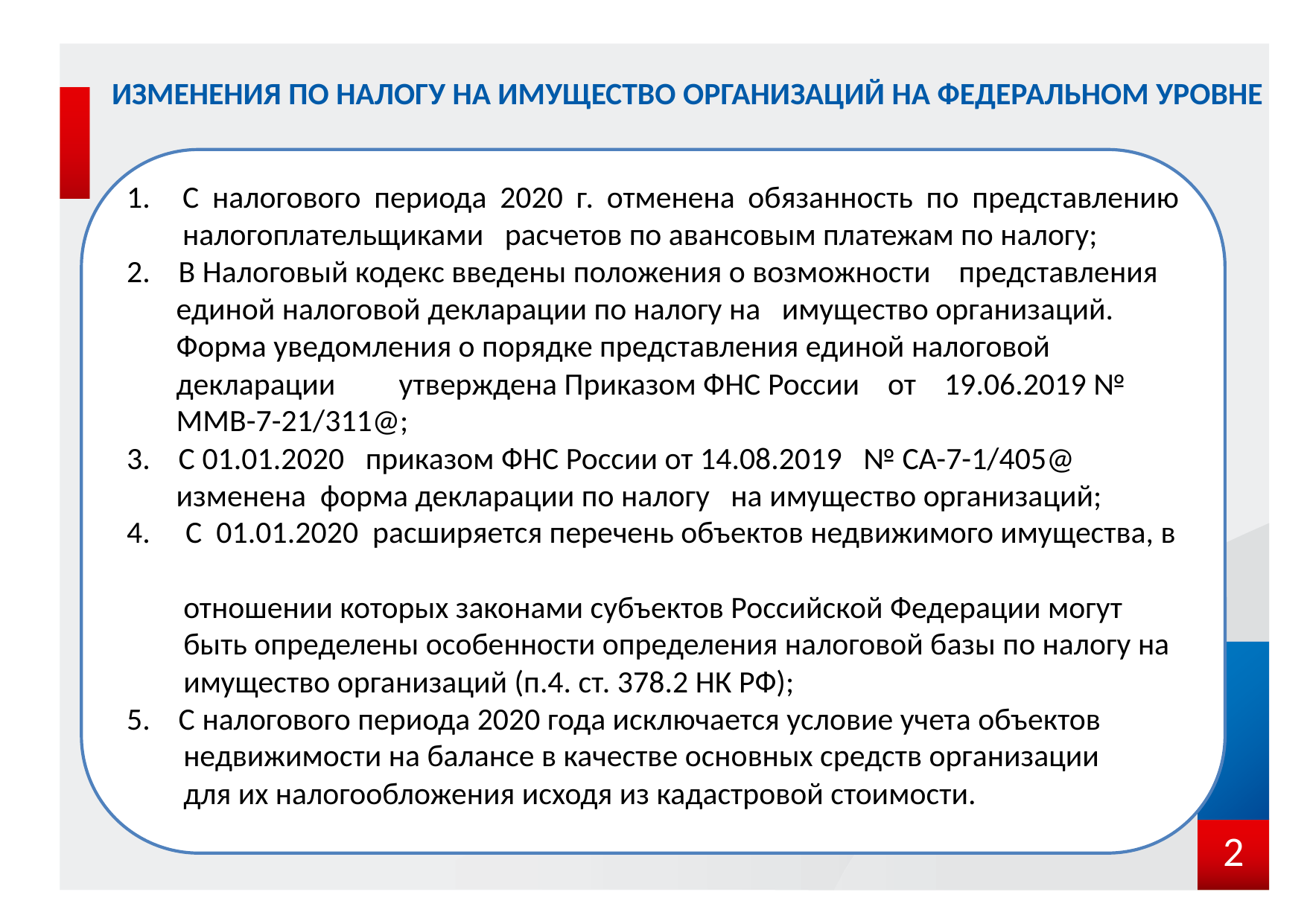

ИЗМЕНЕНИЯ ПО НАЛОГУ НА ИМУЩЕСТВО ОРГАНИЗАЦИЙ НА ФЕДЕРАЛЬНОМ УРОВНЕ

С налогового периода 2020 г. отменена обязанность по представлению налогоплательщиками   расчетов по авансовым платежам по налогу;
2.    В Налоговый кодекс введены положения о возможности    представления
       единой налоговой декларации по налогу на   имущество организаций.
       Форма уведомления о порядке представления единой налоговой
       декларации         утверждена Приказом ФНС России    от    19.06.2019 №
       ММВ-7-21/311@;
3.    С 01.01.2020   приказом ФНС России от 14.08.2019   № СА-7-1/405@
       изменена  форма декларации по налогу   на имущество организаций;
4.     С  01.01.2020  расширяется перечень объектов недвижимого имущества, в
        отношении которых законами субъектов Российской Федерации могут
        быть определены особенности определения налоговой базы по налогу на
        имущество организаций (п.4. ст. 378.2 НК РФ);
5.    С налогового периода 2020 года исключается условие учета объектов
        недвижимости на балансе в качестве основных средств организации
        для их налогообложения исходя из кадастровой стоимости.

2